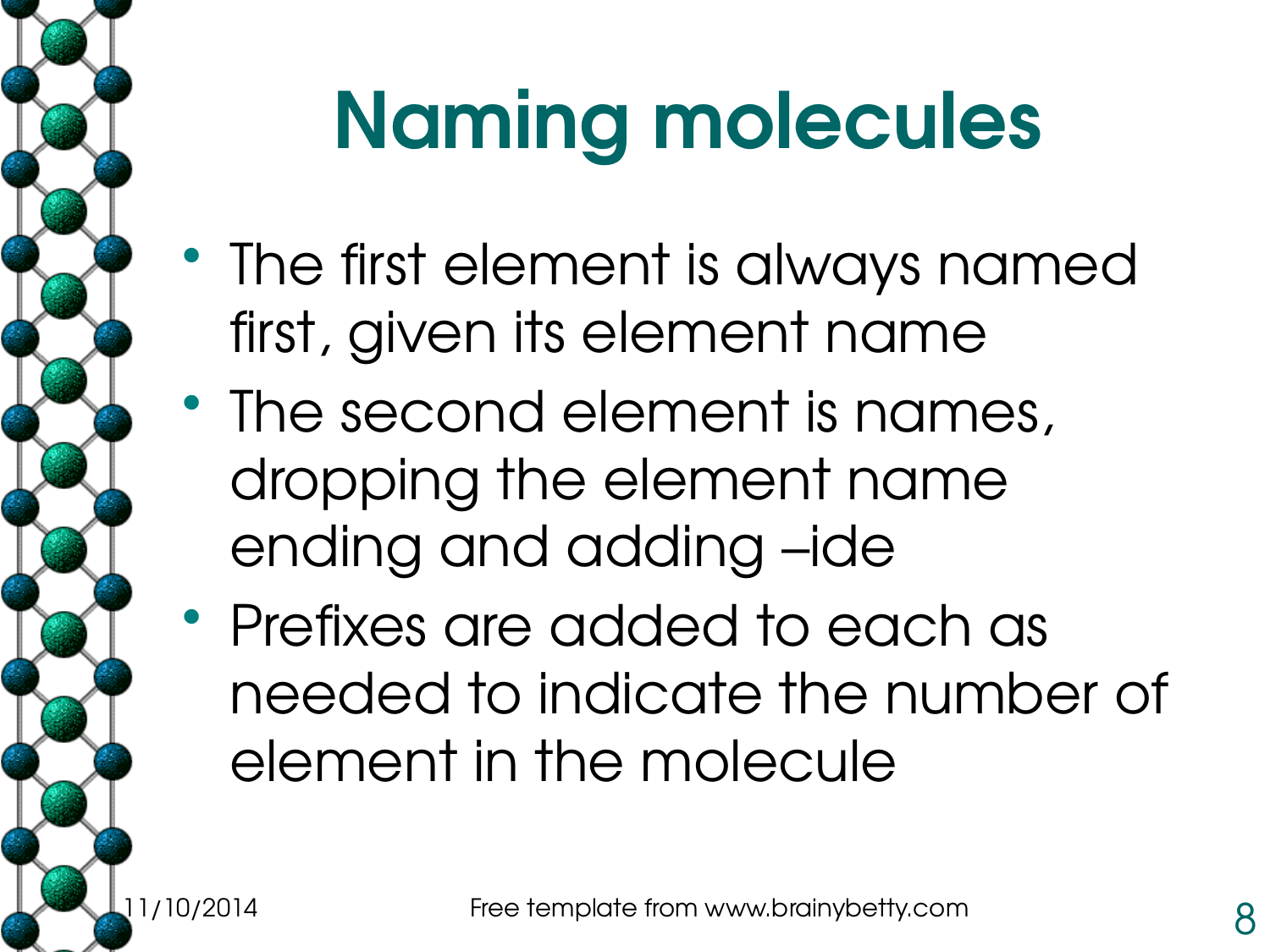

# Naming molecules
The first element is always named first, given its element name
The second element is names, dropping the element name ending and adding –ide
Prefixes are added to each as needed to indicate the number of element in the molecule
11/10/2014
Free template from www.brainybetty.com
8